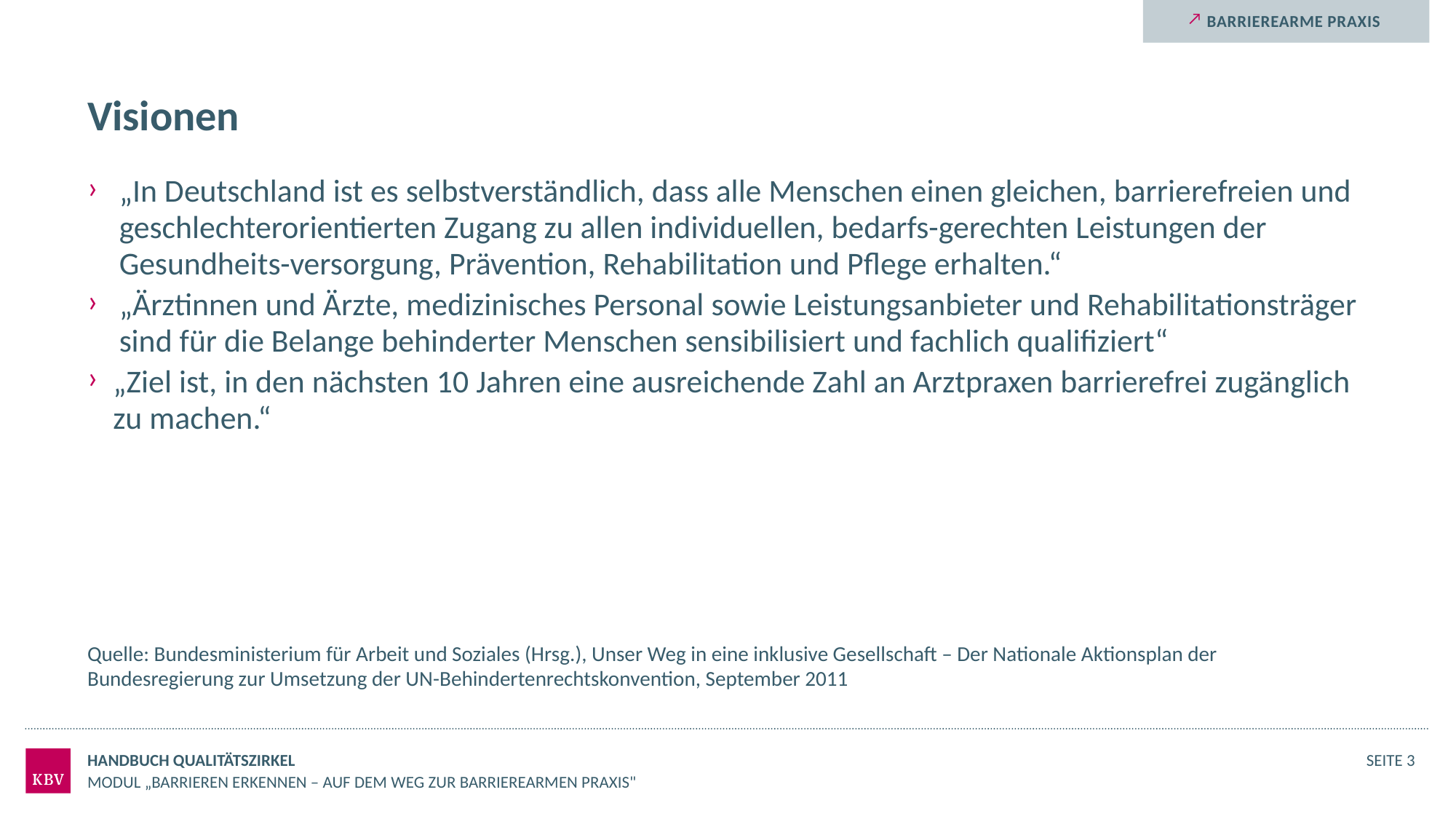

Barrierearme Praxis
# Visionen
„In Deutschland ist es selbstverständlich, dass alle Menschen einen gleichen, barrierefreien und geschlechterorientierten Zugang zu allen individuellen, bedarfs-gerechten Leistungen der Gesundheits-versorgung, Prävention, Rehabilitation und Pflege erhalten.“
„Ärztinnen und Ärzte, medizinisches Personal sowie Leistungsanbieter und Rehabilitationsträger sind für die Belange behinderter Menschen sensibilisiert und fachlich qualifiziert“
„Ziel ist, in den nächsten 10 Jahren eine ausreichende Zahl an Arztpraxen barrierefrei zugänglich zu machen.“

Quelle: Bundesministerium für Arbeit und Soziales (Hrsg.), Unser Weg in eine inklusive Gesellschaft – Der Nationale Aktionsplan der Bundesregierung zur Umsetzung der UN-Behindertenrechtskonvention, September 2011

Handbuch Qualitätszirkel
Seite 3
Modul „Barrieren erkennen – auf dem Weg zur barrierearmen Praxis"